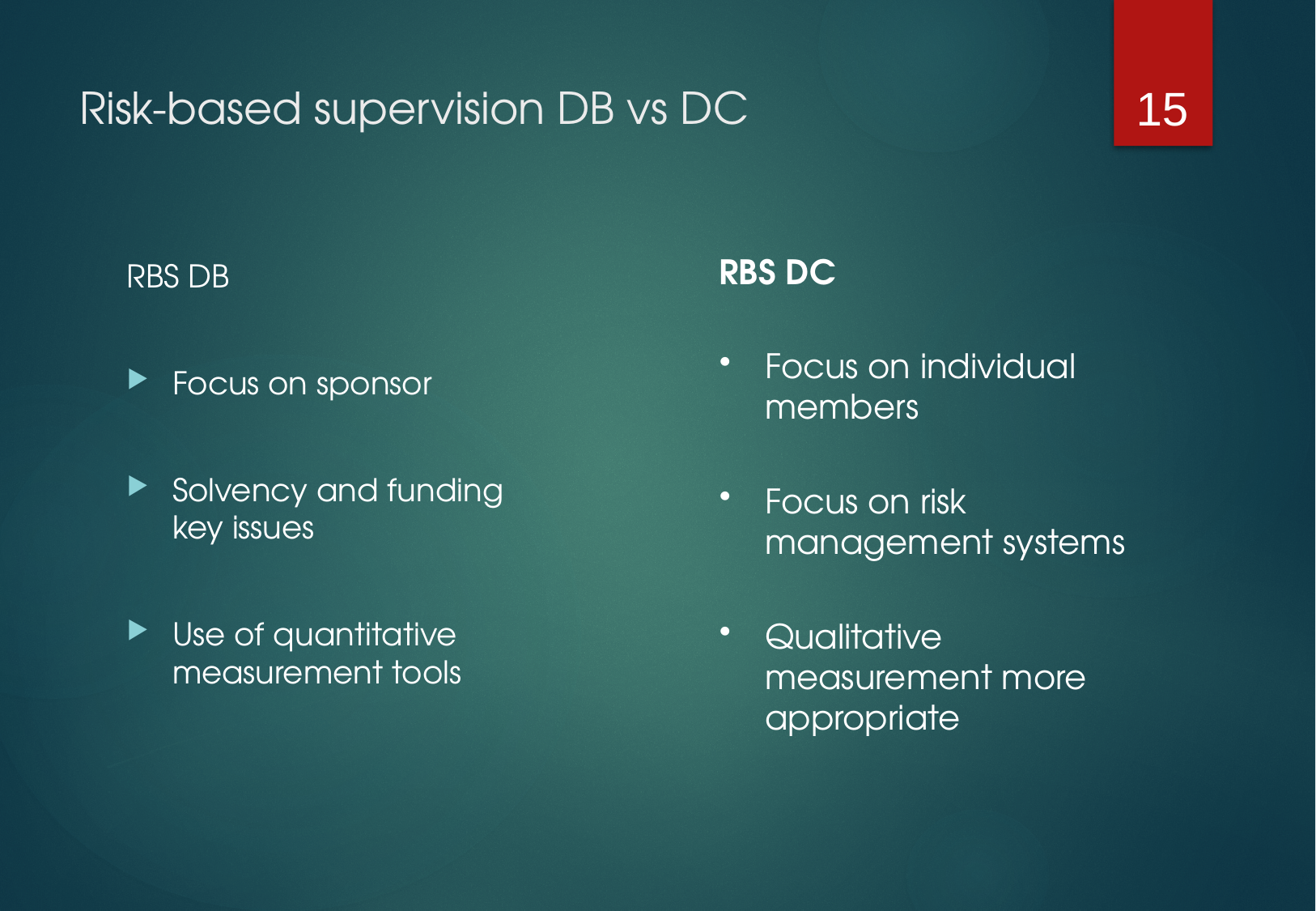

15
# Risk-based supervision DB vs DC

RBS DB

Focus on sponsor

Solvency and funding key issues

Use of quantitative measurement tools

RBS DC

Focus on individual members

Focus on risk management systems

Qualitative measurement more appropriate